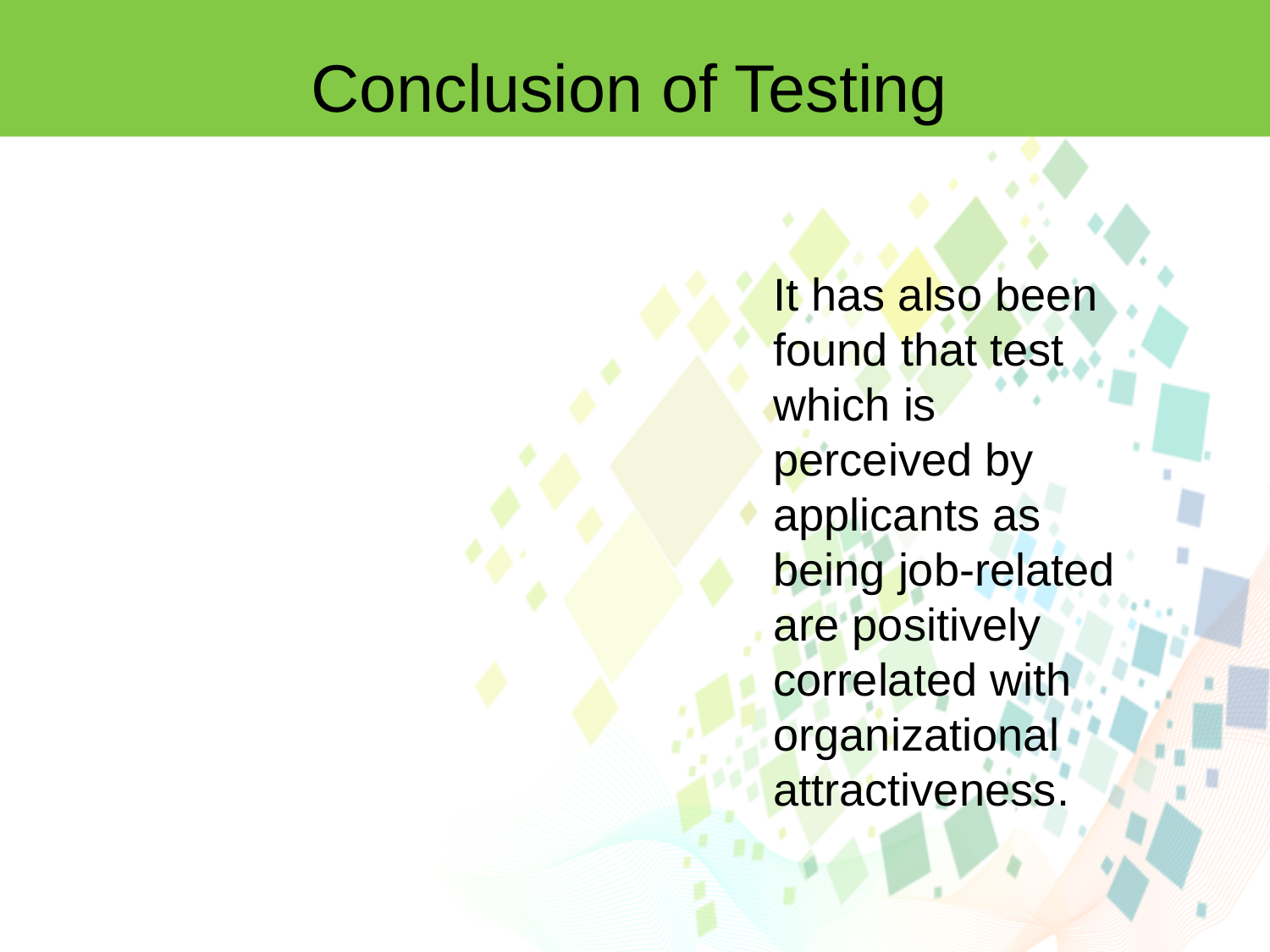

Conclusion of Testing
It has also been found that test which is perceived by applicants as being job-related are positively correlated with organizational attractiveness.